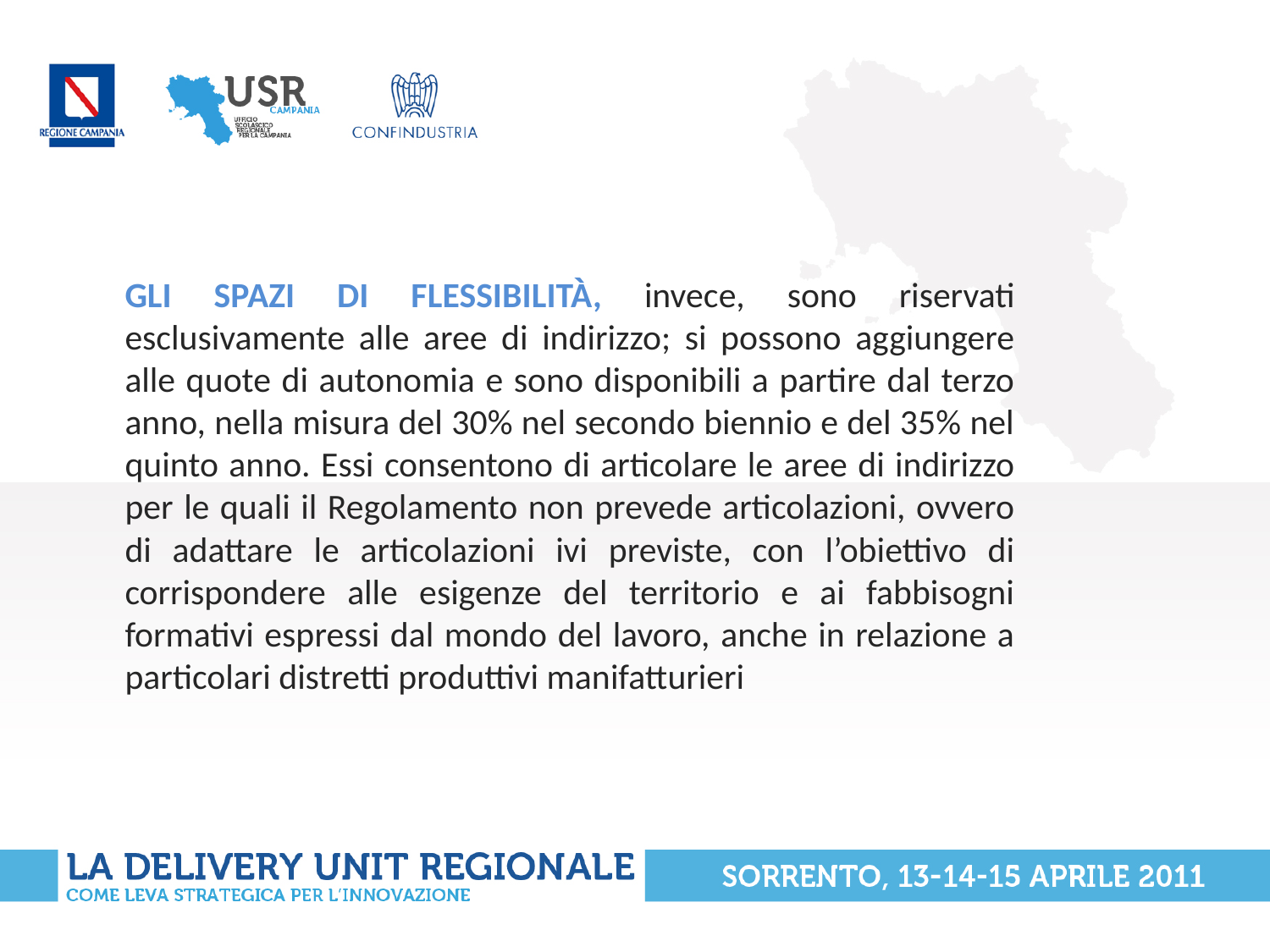

# Gli spazi di flessibilità, invece, sono riservati esclusivamente alle aree di indirizzo; si possono aggiungere alle quote di autonomia e sono disponibili a partire dal terzo anno, nella misura del 30% nel secondo biennio e del 35% nel quinto anno. Essi consentono di articolare le aree di indirizzo per le quali il Regolamento non prevede articolazioni, ovvero di adattare le articolazioni ivi previste, con l’obiettivo di corrispondere alle esigenze del territorio e ai fabbisogni formativi espressi dal mondo del lavoro, anche in relazione a particolari distretti produttivi manifatturieri